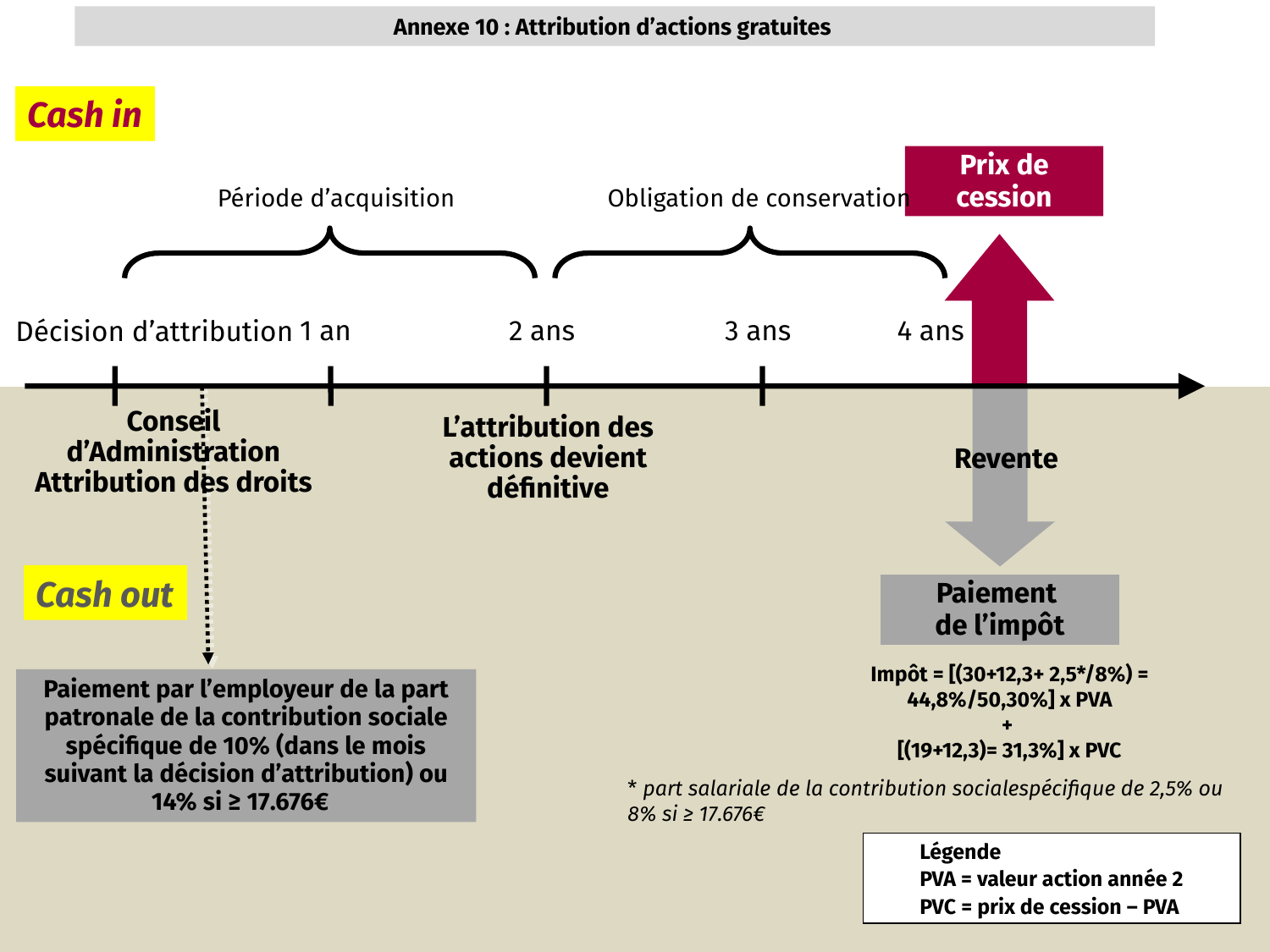

Annexe 10 : Attribution d’actions gratuites

Cash in
Prix de cession
Période d’acquisition
Obligation de conservation

1 an
2 ans
3 ans
4 ans
Décision d’attribution

Conseil d’Administration
Attribution des droits
L’attribution des actions devient définitive
Revente
Cash out
Paiement
de l’impôt
Impôt = [(30+12,3+ 2,5*/8%) = 44,8%/50,30%] x PVA
+
[(19+12,3)= 31,3%] x PVC
Paiement par l’employeur de la part patronale de la contribution sociale spécifique de 10% (dans le mois suivant la décision d’attribution) ou 14% si ≥ 17.676€
* part salariale de la contribution socialespécifique de 2,5% ou 8% si ≥ 17.676€
Légende
PVA = valeur action année 2
PVC = prix de cession – PVA